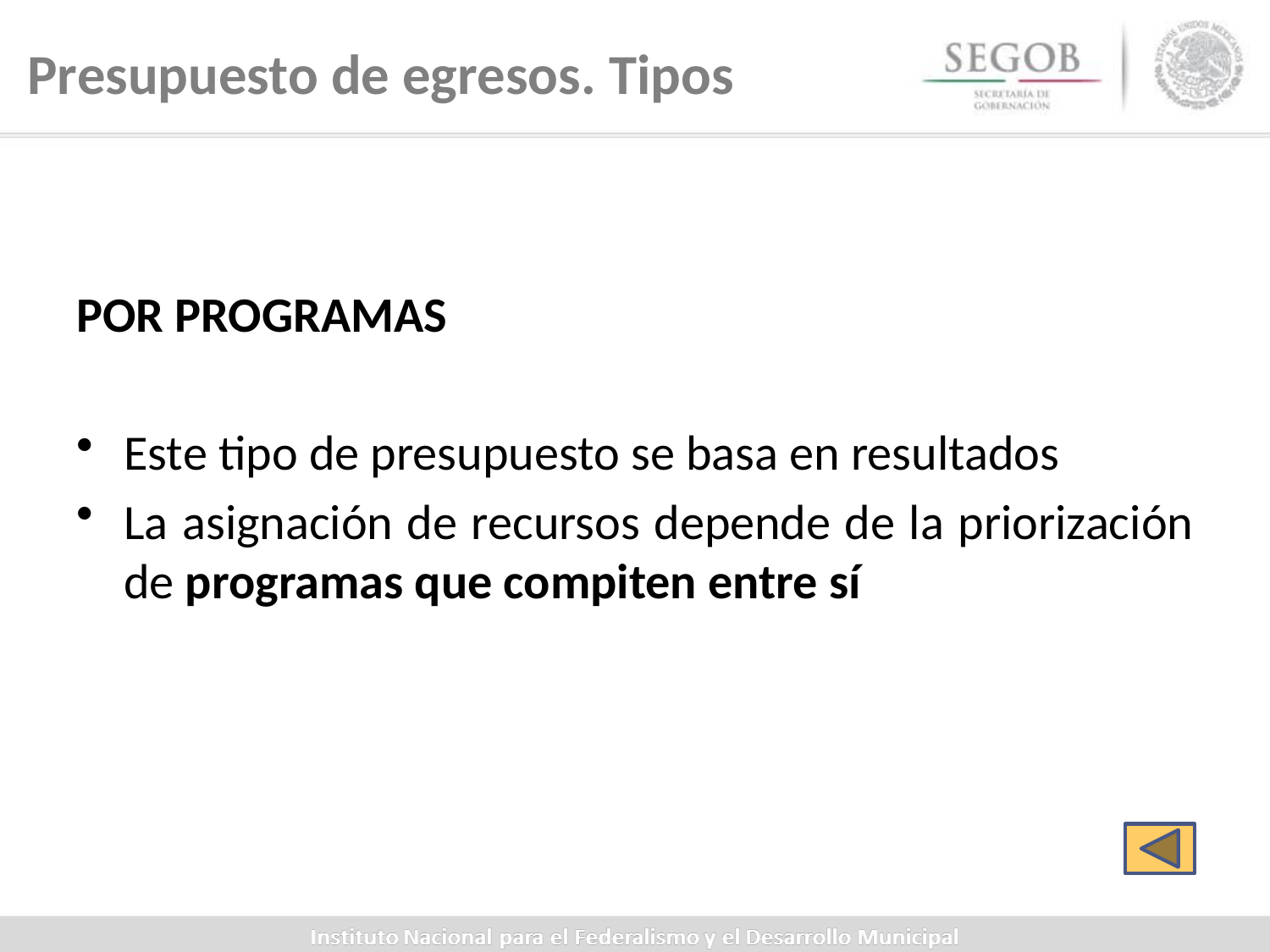

Presupuesto de egresos. Tipos
POR PROGRAMAS

Este tipo de presupuesto se basa en resultados
La asignación de recursos depende de la priorización de programas que compiten entre sí